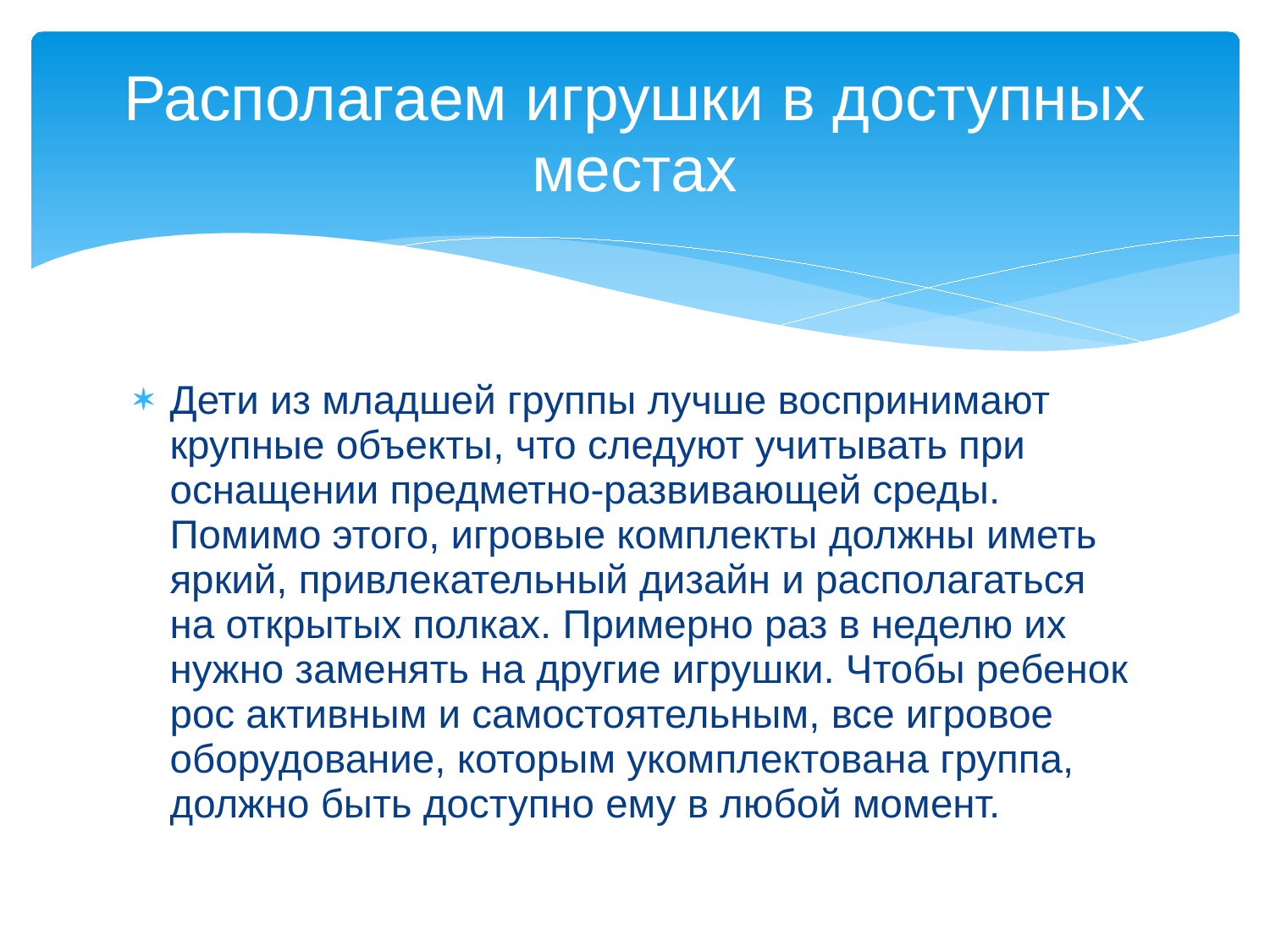

# Располагаем игрушки в доступных местах
Дети из младшей группы лучше воспринимают крупные объекты, что следуют учитывать при оснащении предметно-развивающей среды. Помимо этого, игровые комплекты должны иметь яркий, привлекательный дизайн и располагаться на открытых полках. Примерно раз в неделю их нужно заменять на другие игрушки. Чтобы ребенок рос активным и самостоятельным, все игровое оборудование, которым укомплектована группа, должно быть доступно ему в любой момент.